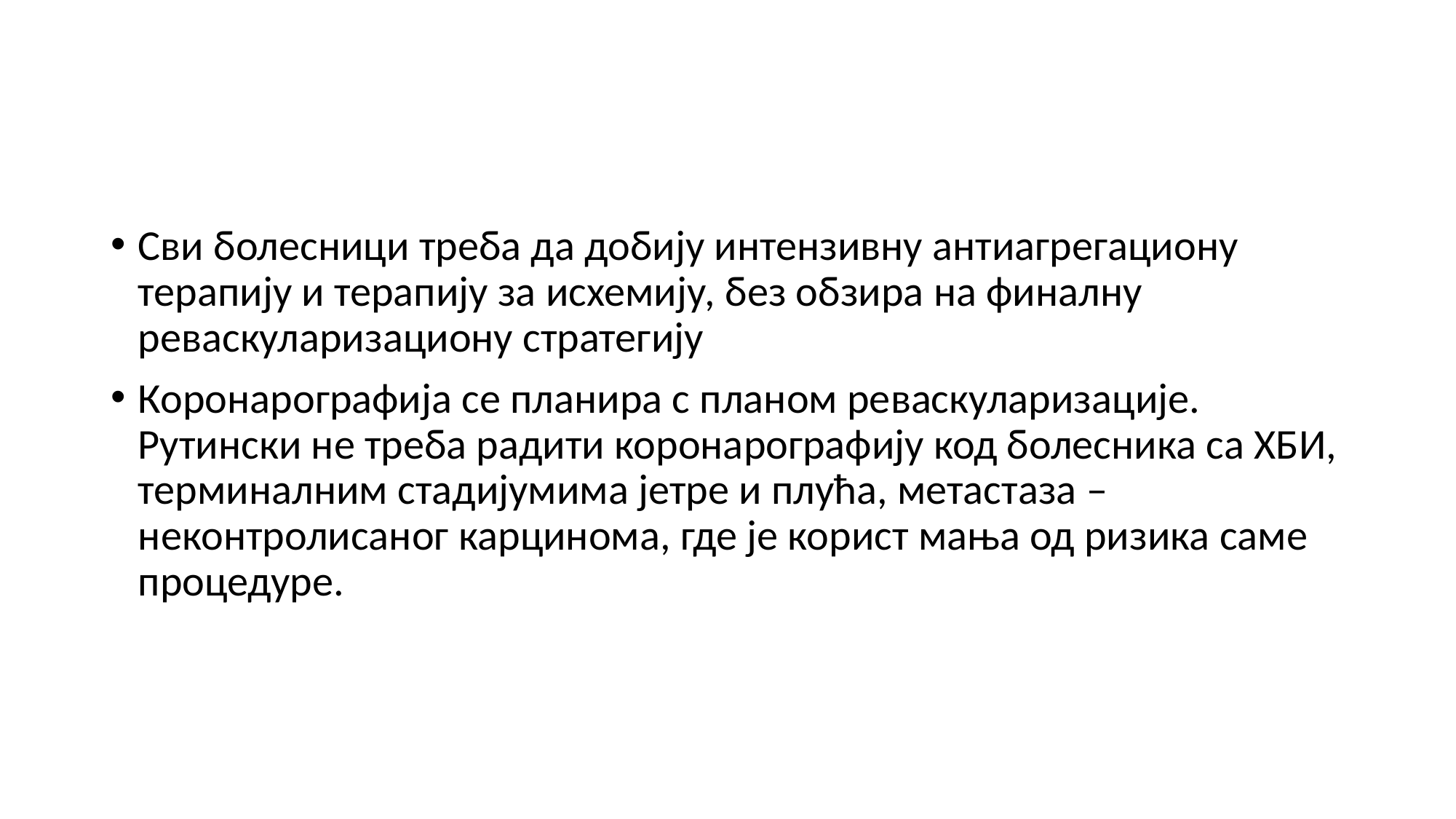

#
Сви болесници треба да добију интензивну антиагрегациону терапију и терапију за исхемију, без обзира на финалну реваскуларизациону стратегију
Коронарографија се планира с планом реваскуларизације. Рутински не треба радити коронарографију код болесника са ХБИ, терминалним стадијумима јетре и плућа, метастаза – неконтролисаног карцинома, где је корист мања од ризика саме процедуре.